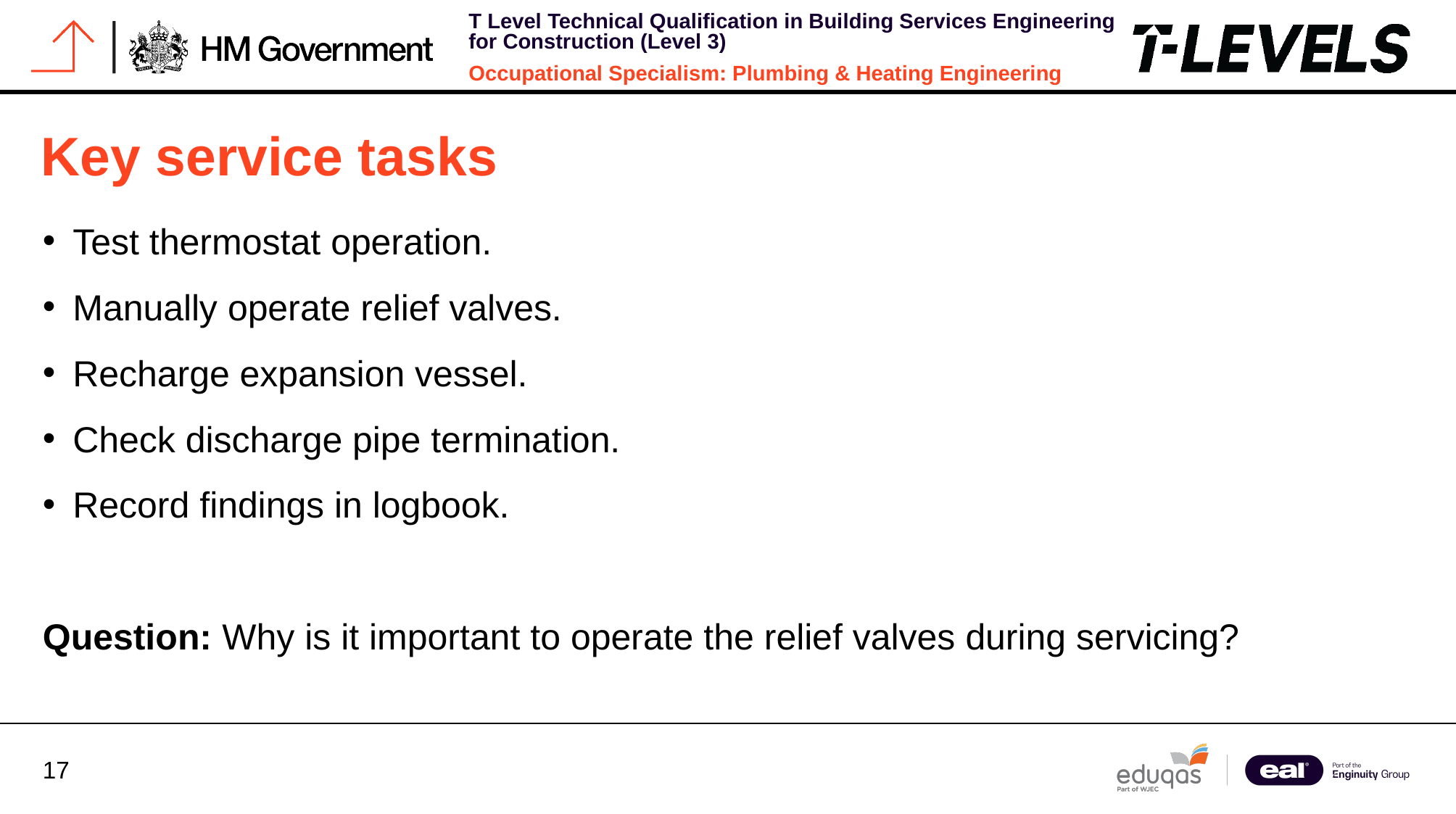

# Key service tasks
Test thermostat operation.
Manually operate relief valves.
Recharge expansion vessel.
Check discharge pipe termination.
Record findings in logbook.

Question: Why is it important to operate the relief valves during servicing?